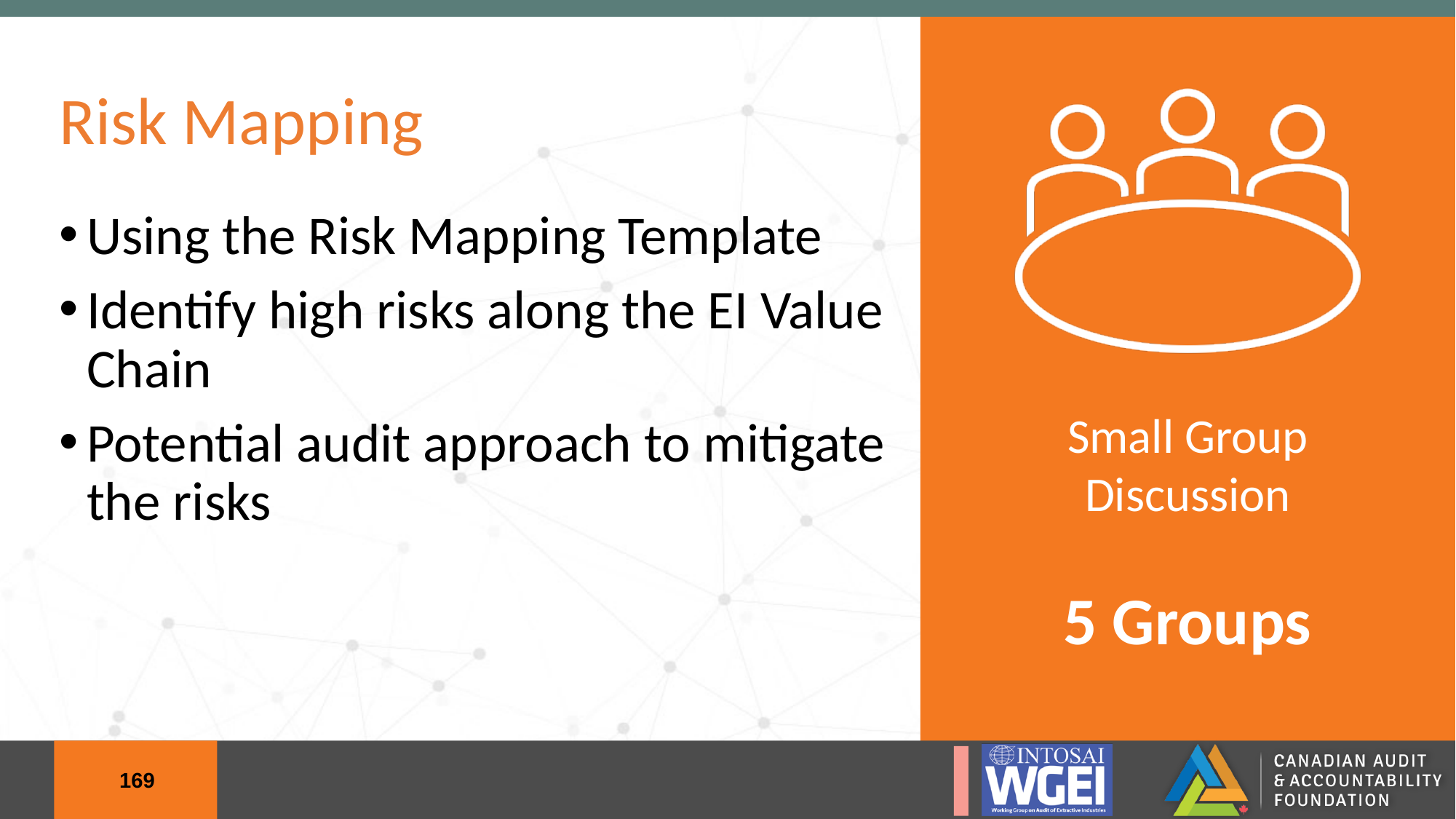

# Risk Mapping
Using the Risk Mapping Template
Identify high risks along the EI Value Chain
Potential audit approach to mitigate the risks

5 Groups